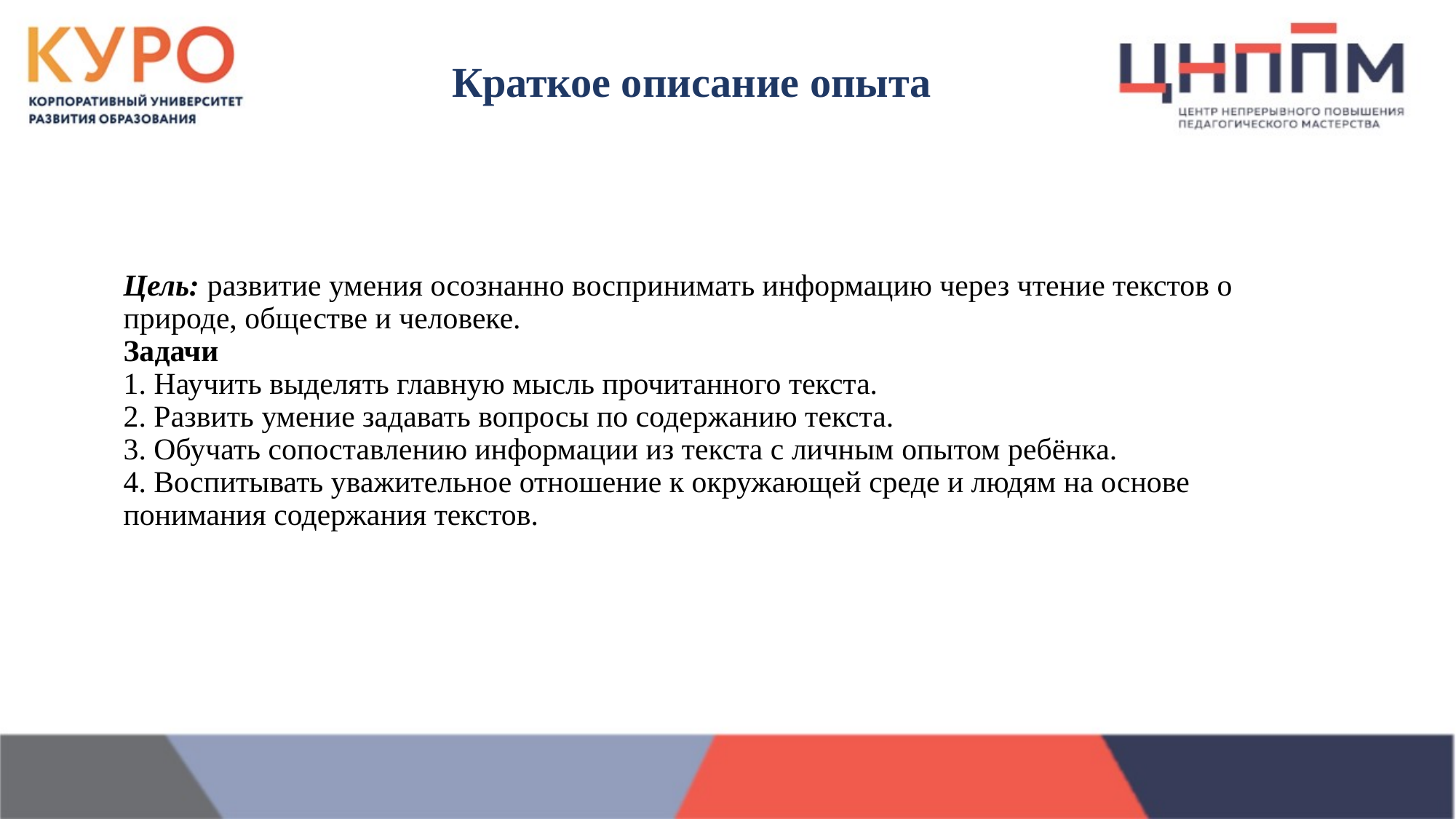

Краткое описание опыта
Цель: развитие умения осознанно воспринимать информацию через чтение текстов о природе, обществе и человеке.
Задачи
1. Научить выделять главную мысль прочитанного текста.
2. Развить умение задавать вопросы по содержанию текста.
3. Обучать сопоставлению информации из текста с личным опытом ребёнка.
4. Воспитывать уважительное отношение к окружающей среде и людям на основе понимания содержания текстов.